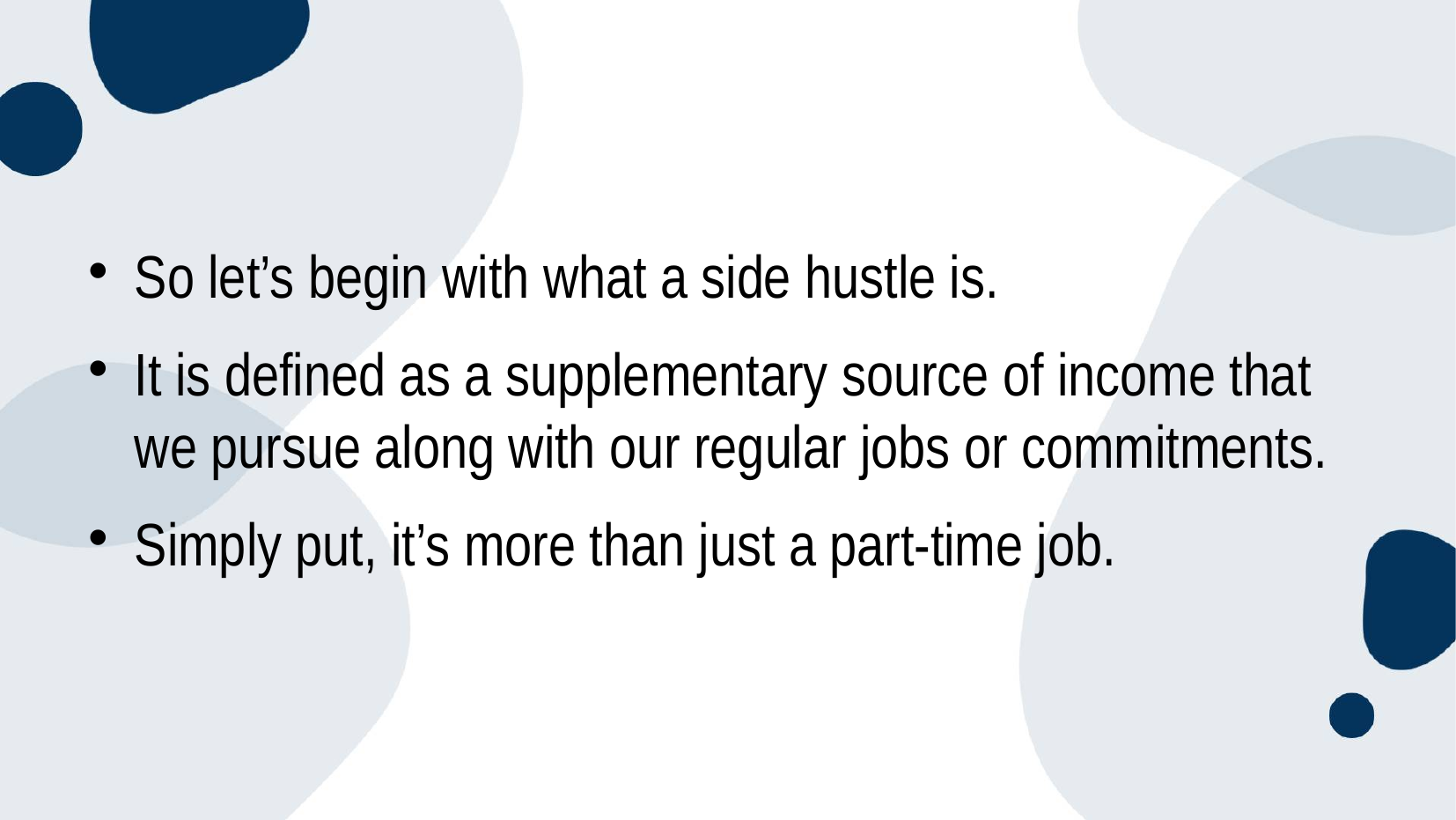

#
So let’s begin with what a side hustle is.
It is defined as a supplementary source of income that we pursue along with our regular jobs or commitments.
Simply put, it’s more than just a part-time job.